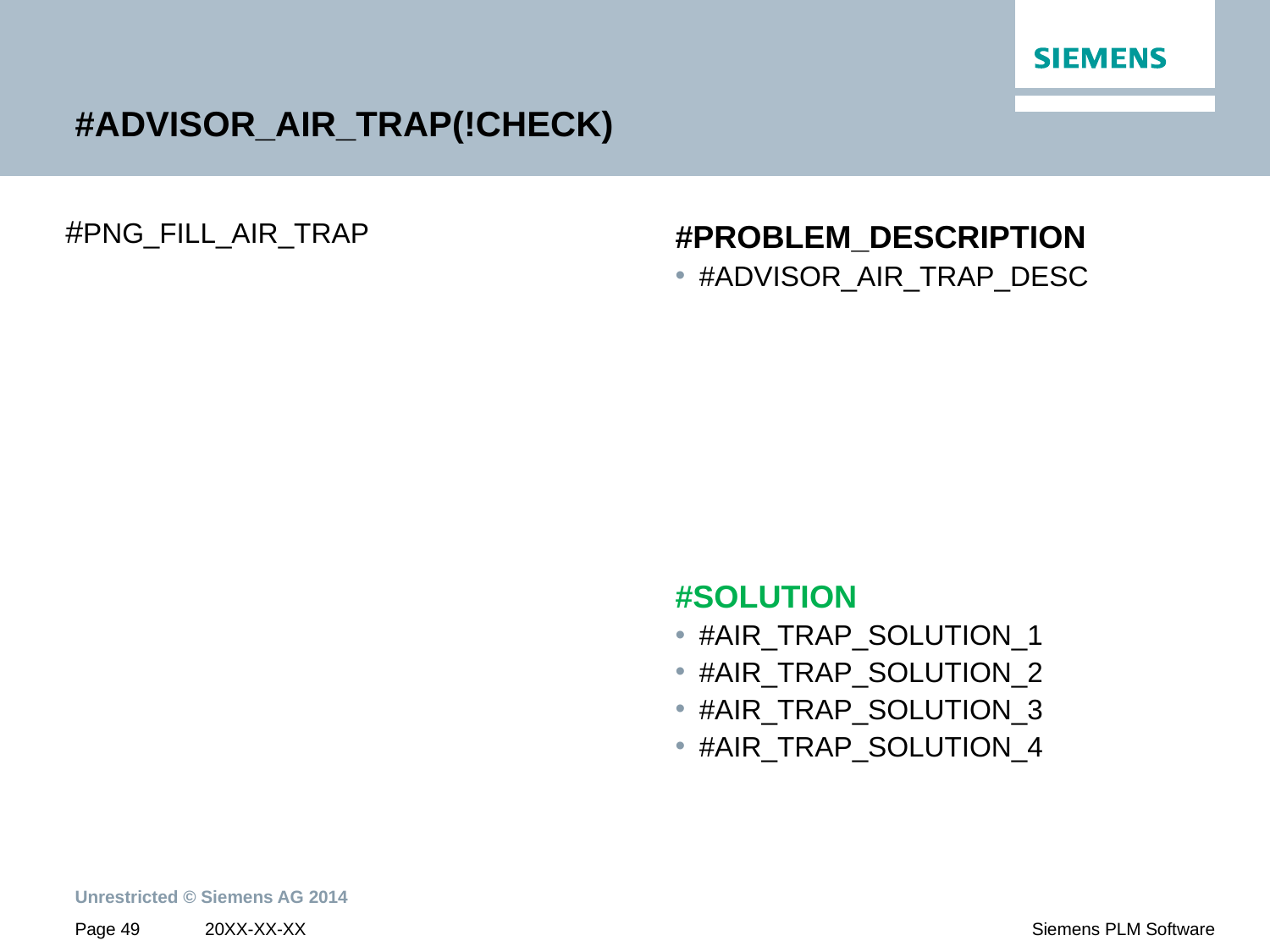

# #ADVISOR_AIR_TRAP(!CHECK)
#PNG_FILL_AIR_TRAP
#PROBLEM_DESCRIPTION
#ADVISOR_AIR_TRAP_DESC

#SOLUTION
#AIR_TRAP_SOLUTION_1
#AIR_TRAP_SOLUTION_2
#AIR_TRAP_SOLUTION_3
#AIR_TRAP_SOLUTION_4